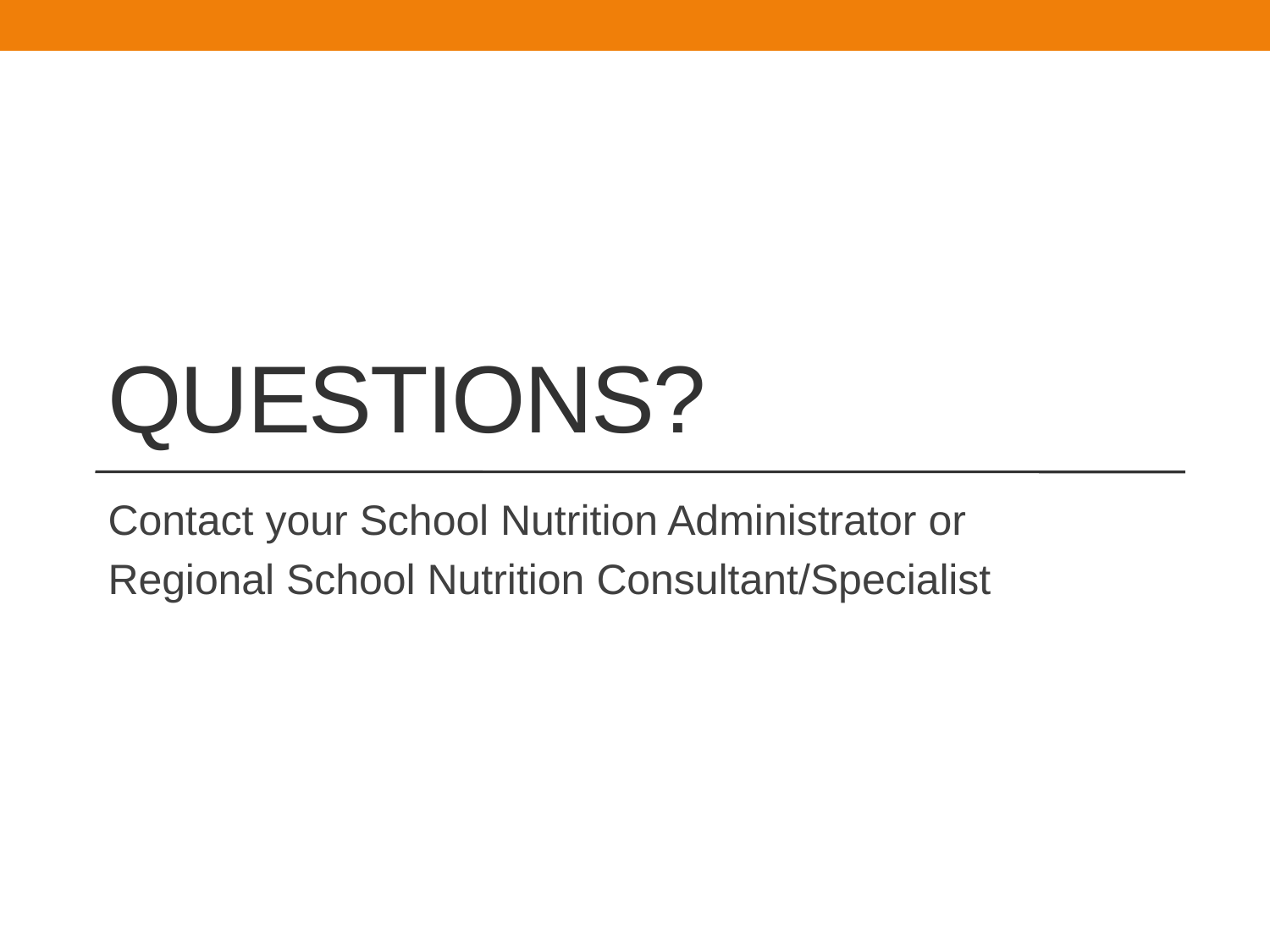

# Questions?
Contact your School Nutrition Administrator or
Regional School Nutrition Consultant/Specialist